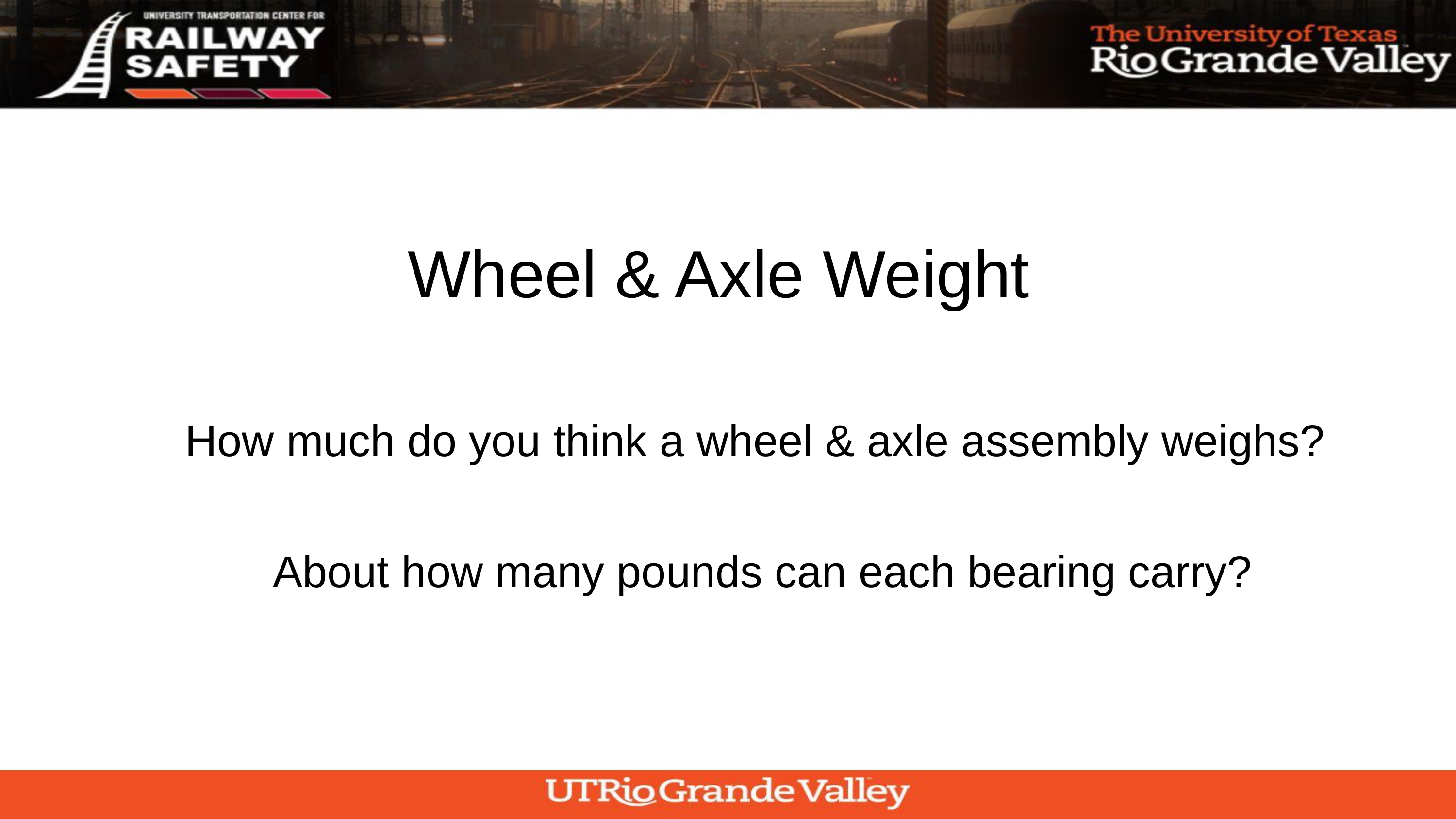

Wheel & Axle Weight
How much do you think a wheel & axle assembly weighs?
About how many pounds can each bearing carry?